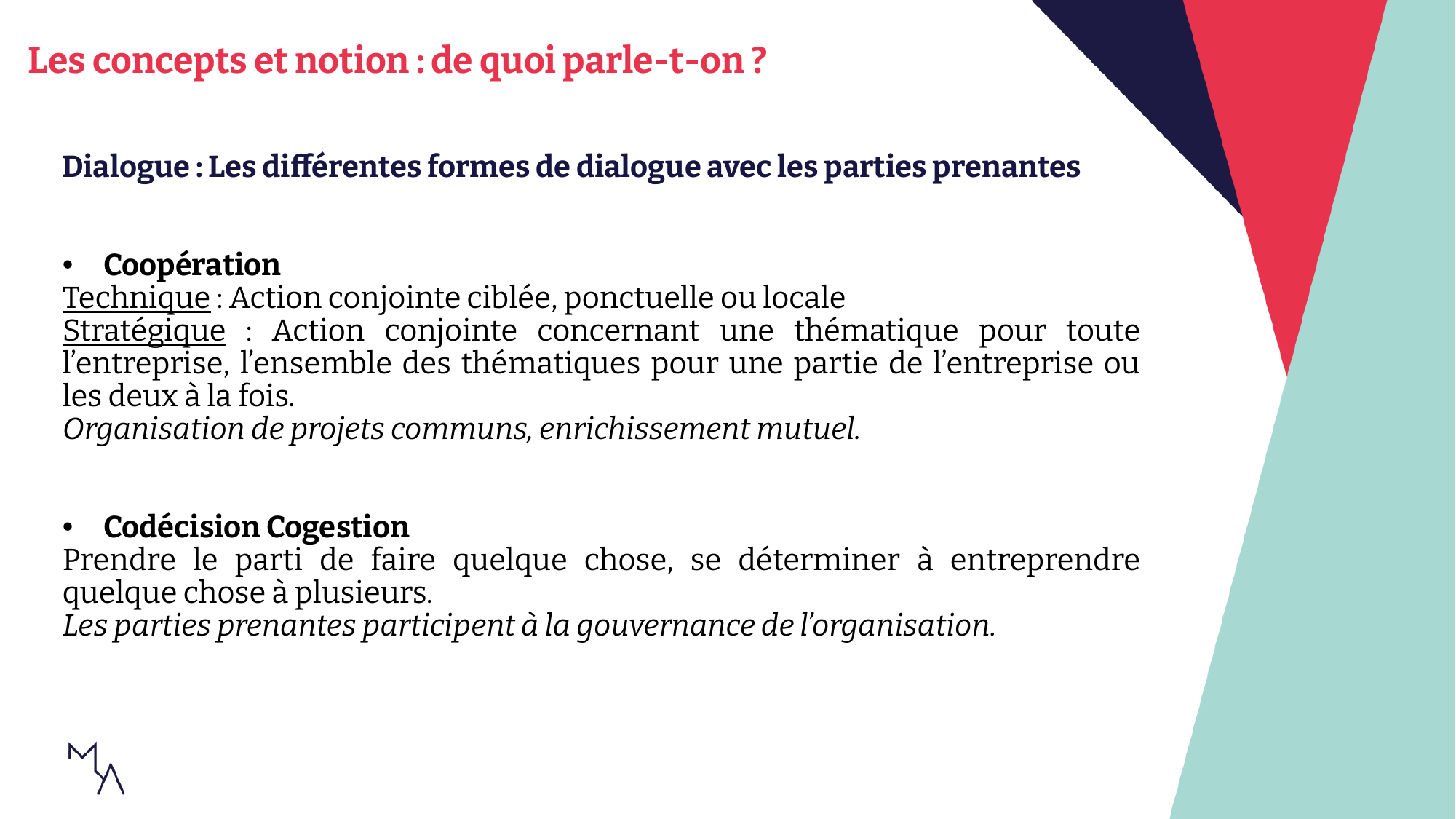

Les concepts et notion : de quoi parle-t-on ?
Dialogue : Les différentes formes de dialogue avec les parties prenantes

Coopération
Technique : Action conjointe ciblée, ponctuelle ou locale
Stratégique : Action conjointe concernant une thématique pour toute l’entreprise, l’ensemble des thématiques pour une partie de l’entreprise ou les deux à la fois.
Organisation de projets communs, enrichissement mutuel.

Codécision Cogestion
Prendre le parti de faire quelque chose, se déterminer à entreprendre quelque chose à plusieurs.
Les parties prenantes participent à la gouvernance de l’organisation.